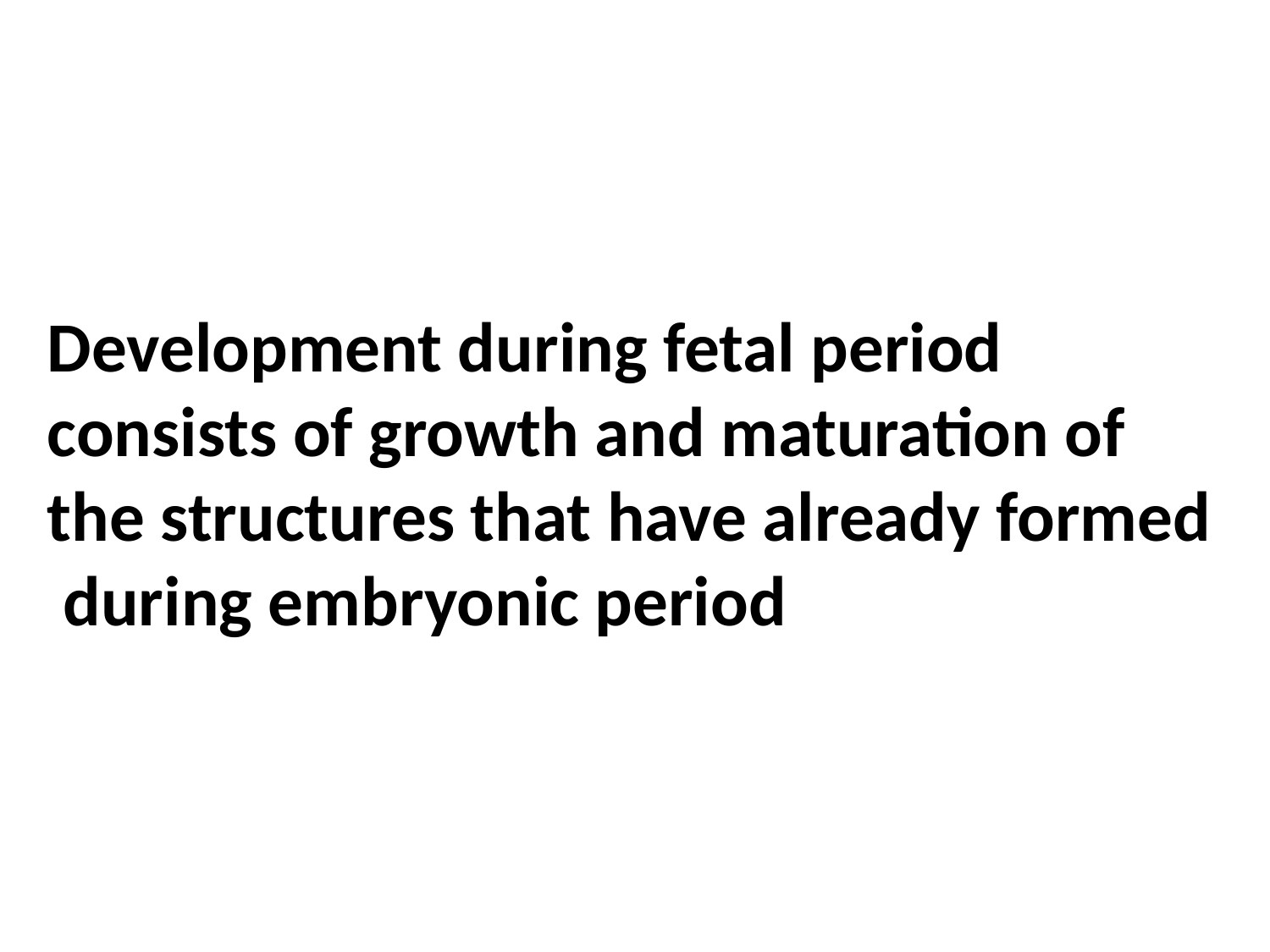

Development during fetal period consists of growth and maturation of the structures that have already formed  during embryonic period